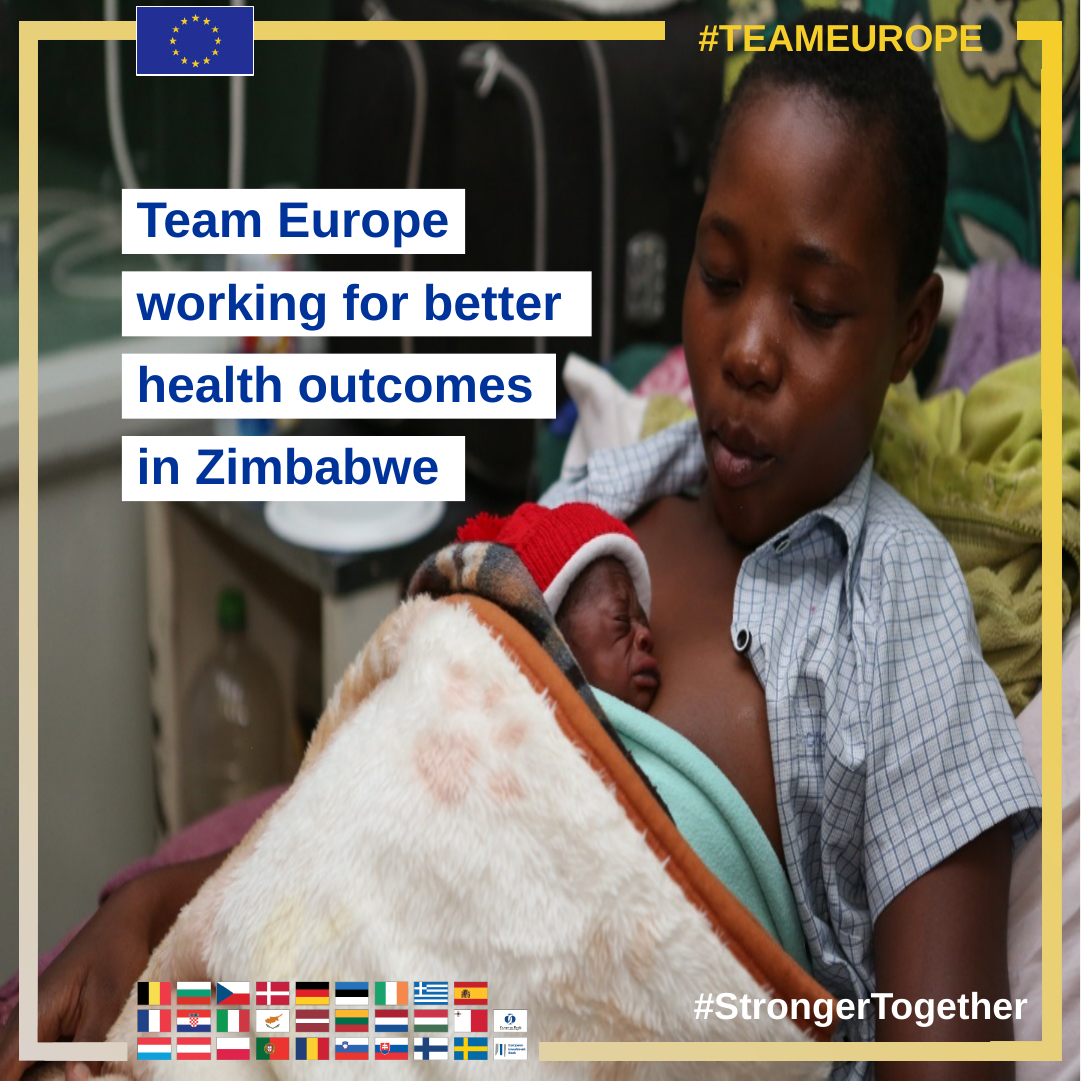

EXAMPLE: EU + TEAM EUROPE
Team Europe
working for better
health outcomes
in Zimbabwe
#StrongerTogether